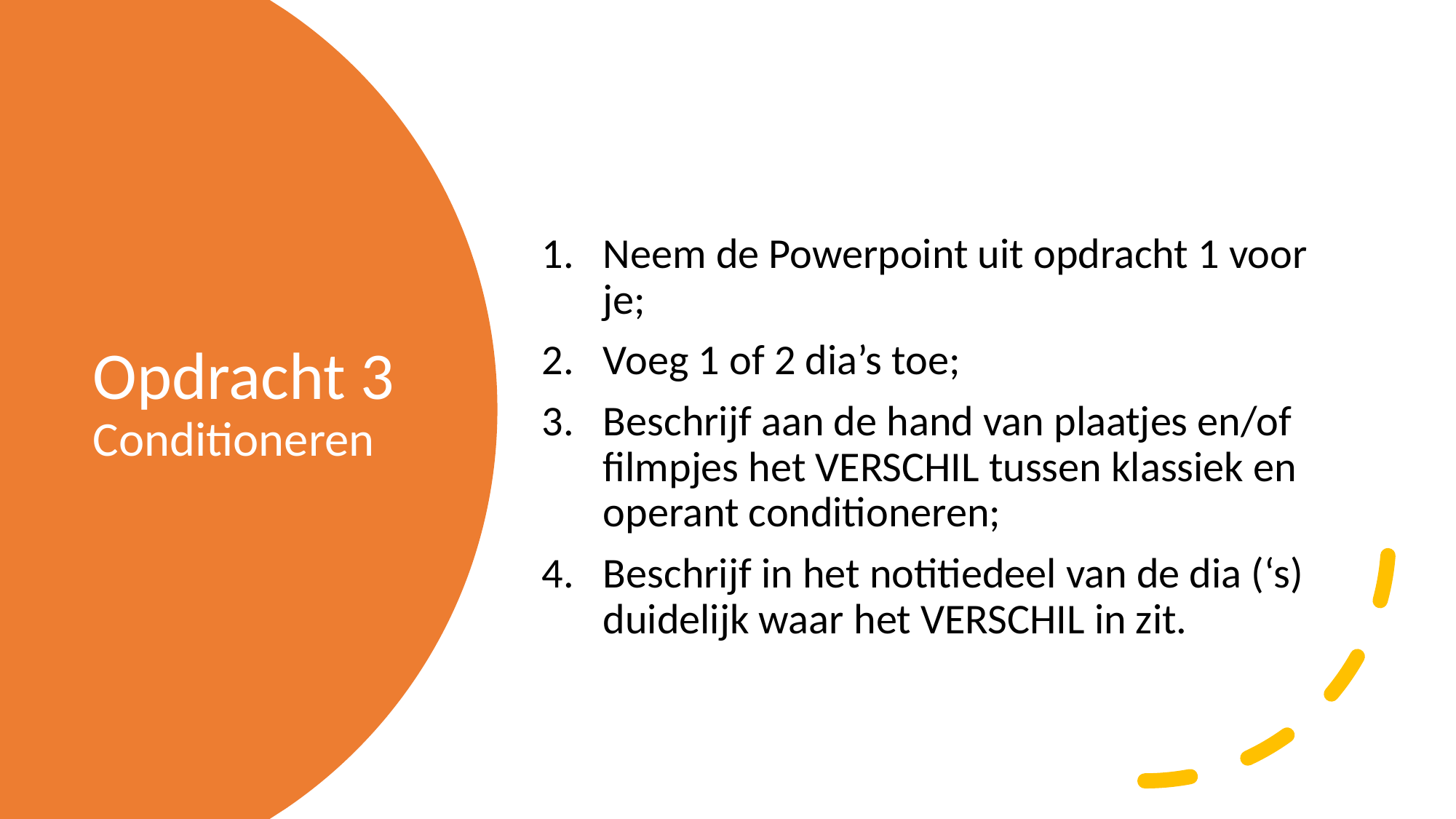

Neem de Powerpoint uit opdracht 1 voor je;
Voeg 1 of 2 dia’s toe;
Beschrijf aan de hand van plaatjes en/of filmpjes het VERSCHIL tussen klassiek en operant conditioneren;
Beschrijf in het notitiedeel van de dia (‘s) duidelijk waar het VERSCHIL in zit.
# Opdracht 3 Conditioneren